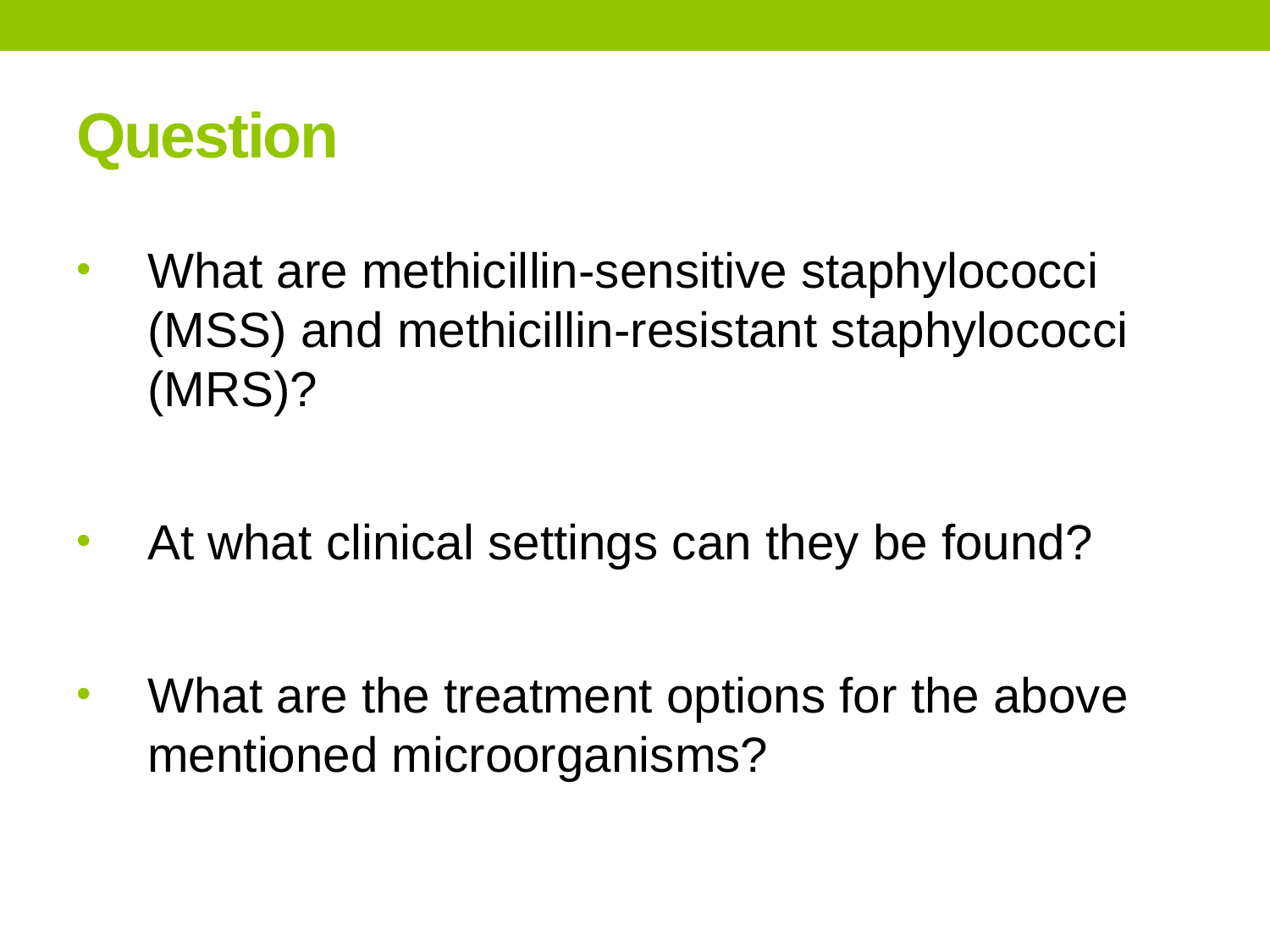

# Question
What are methicillin-sensitive staphylococci (MSS) and methicillin-resistant staphylococci (MRS)?

At what clinical settings can they be found?

What are the treatment options for the above mentioned microorganisms?